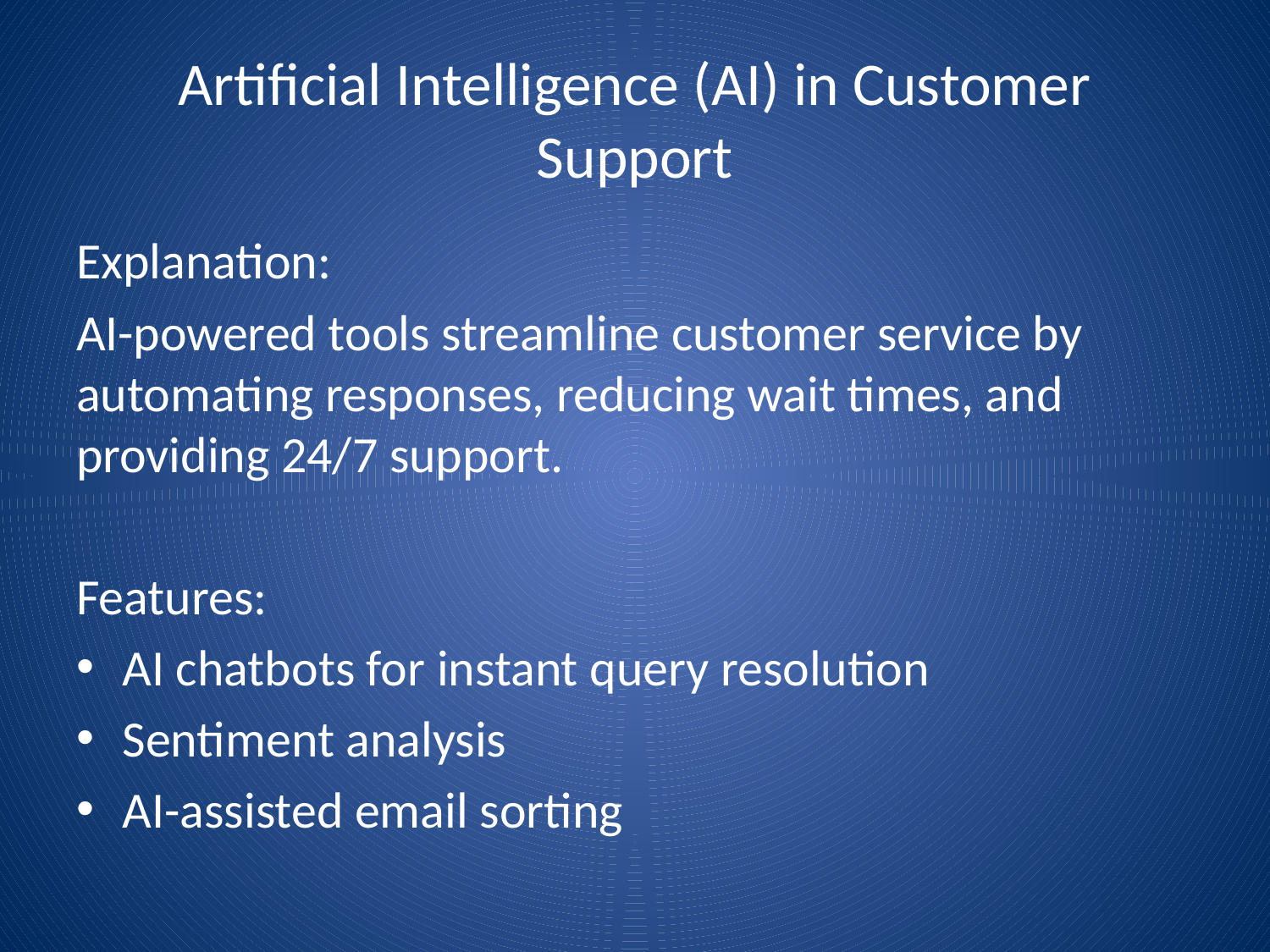

# Artificial Intelligence (AI) in Customer Support
Explanation:
AI-powered tools streamline customer service by automating responses, reducing wait times, and providing 24/7 support.

Features:
AI chatbots for instant query resolution
Sentiment analysis
AI-assisted email sorting